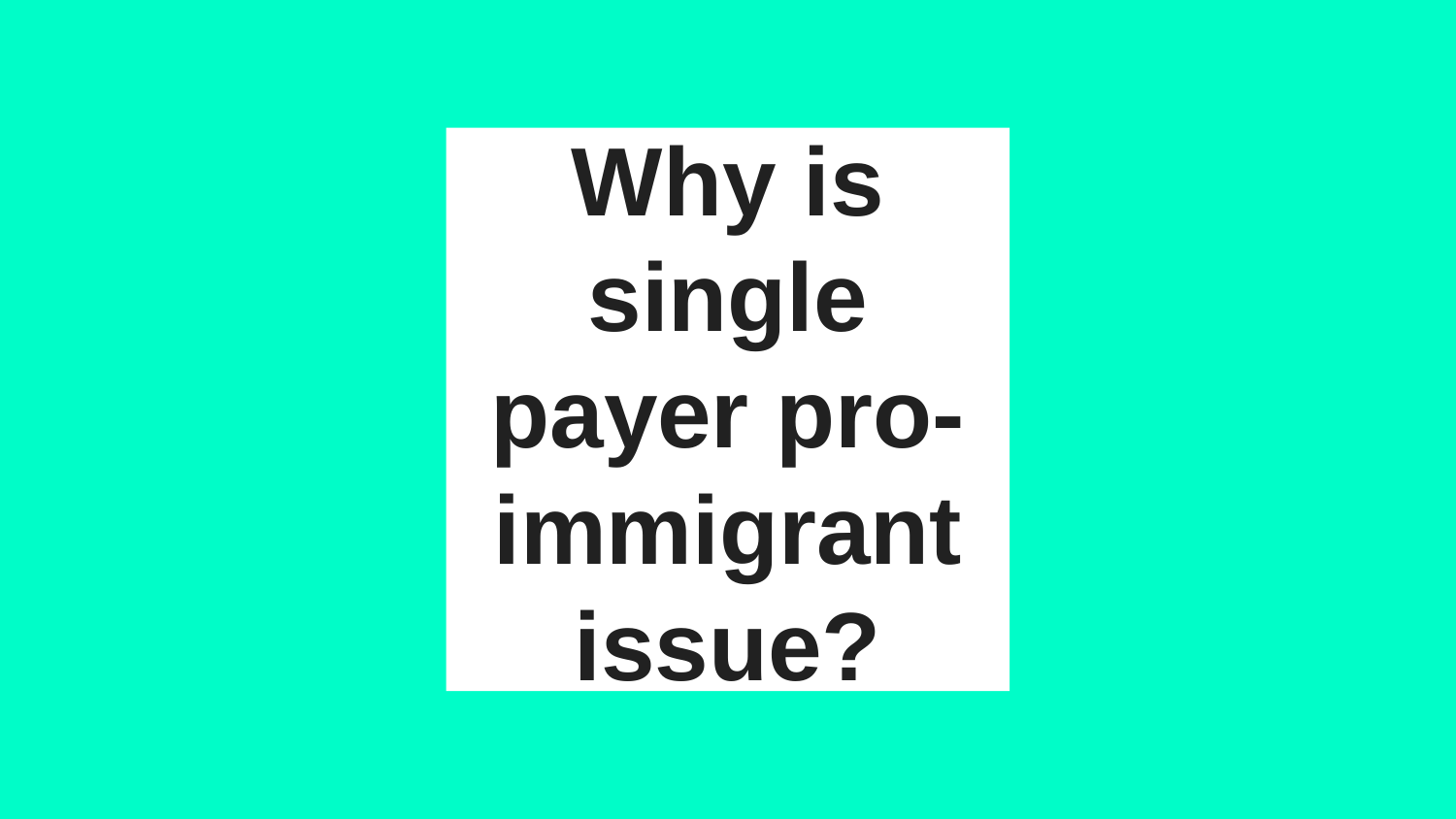

# Why is single payer pro-immigrant issue?